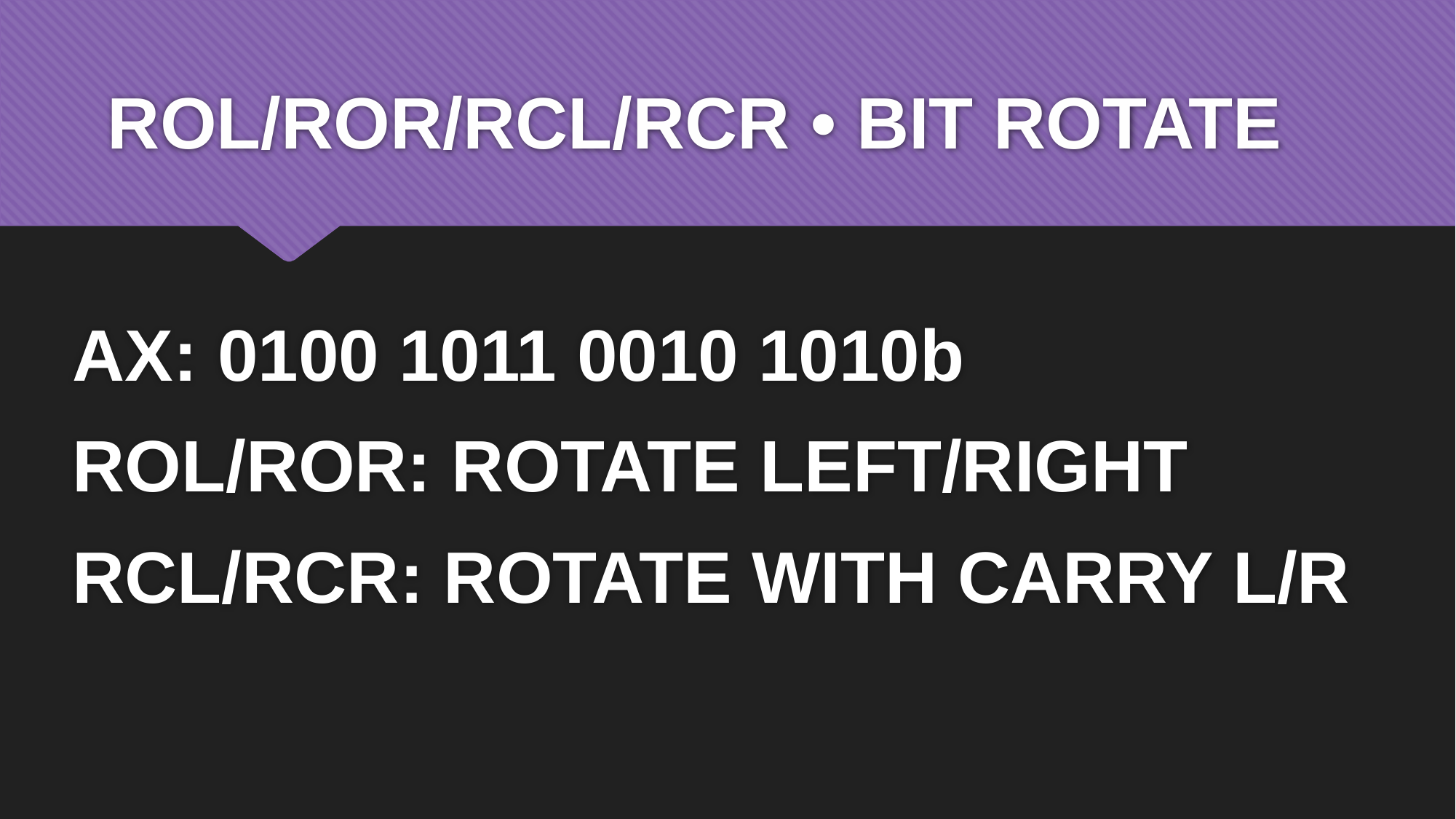

# ROL/ROR/RCL/RCR • BIT ROTATE
AX: 0100 1011 0010 1010b
ROL/ROR: ROTATE LEFT/RIGHT
RCL/RCR: ROTATE WITH CARRY L/R